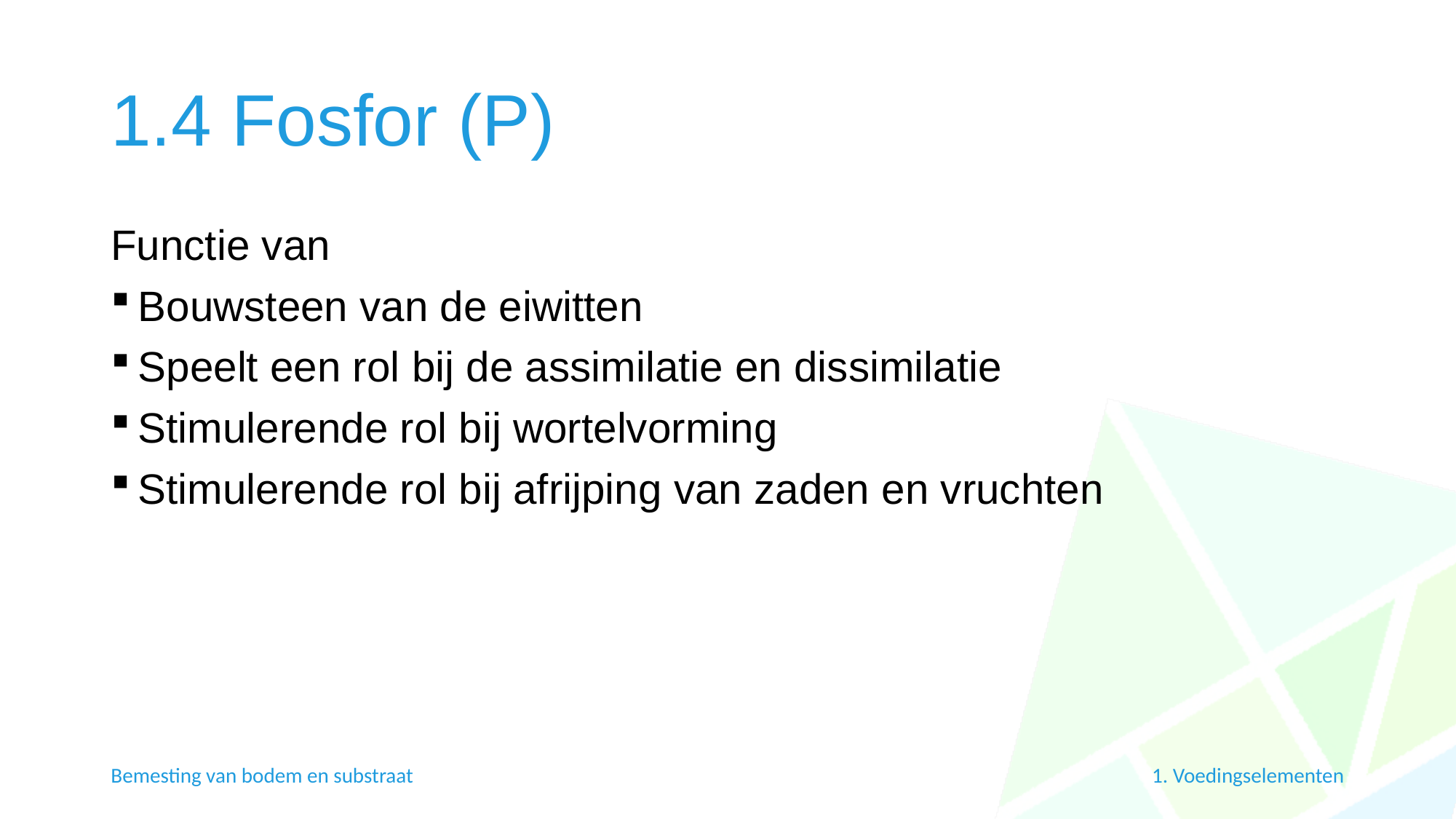

# 1.4 Fosfor (P)
Functie van
Bouwsteen van de eiwitten
Speelt een rol bij de assimilatie en dissimilatie
Stimulerende rol bij wortelvorming
Stimulerende rol bij afrijping van zaden en vruchten

Bemesting van bodem en substraat

1. Voedingselementen